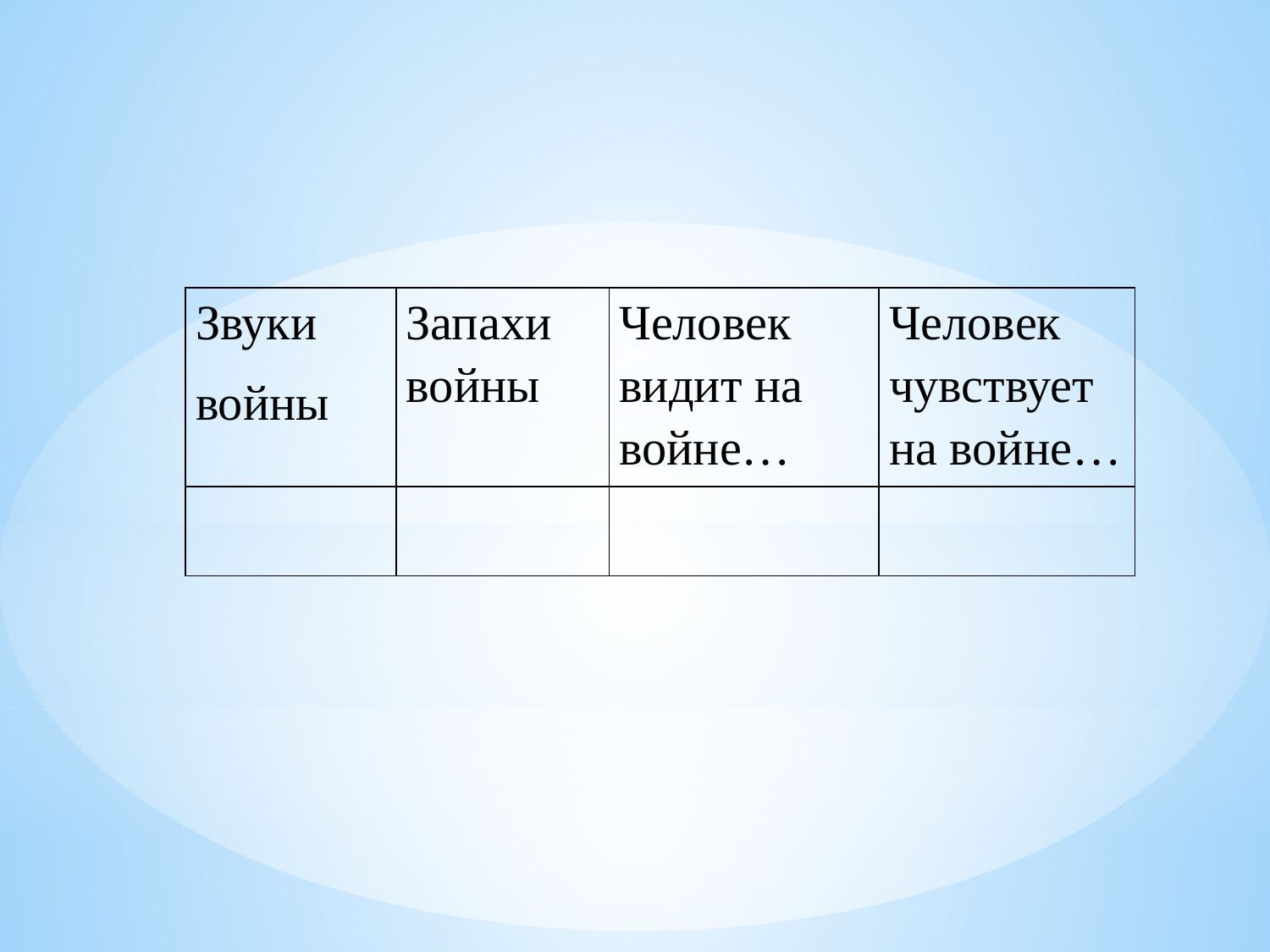

| Звуки войны | Запахи войны | Человек видит на войне… | Человек чувствует на войне… |
| --- | --- | --- | --- |
|  |  |  |  |